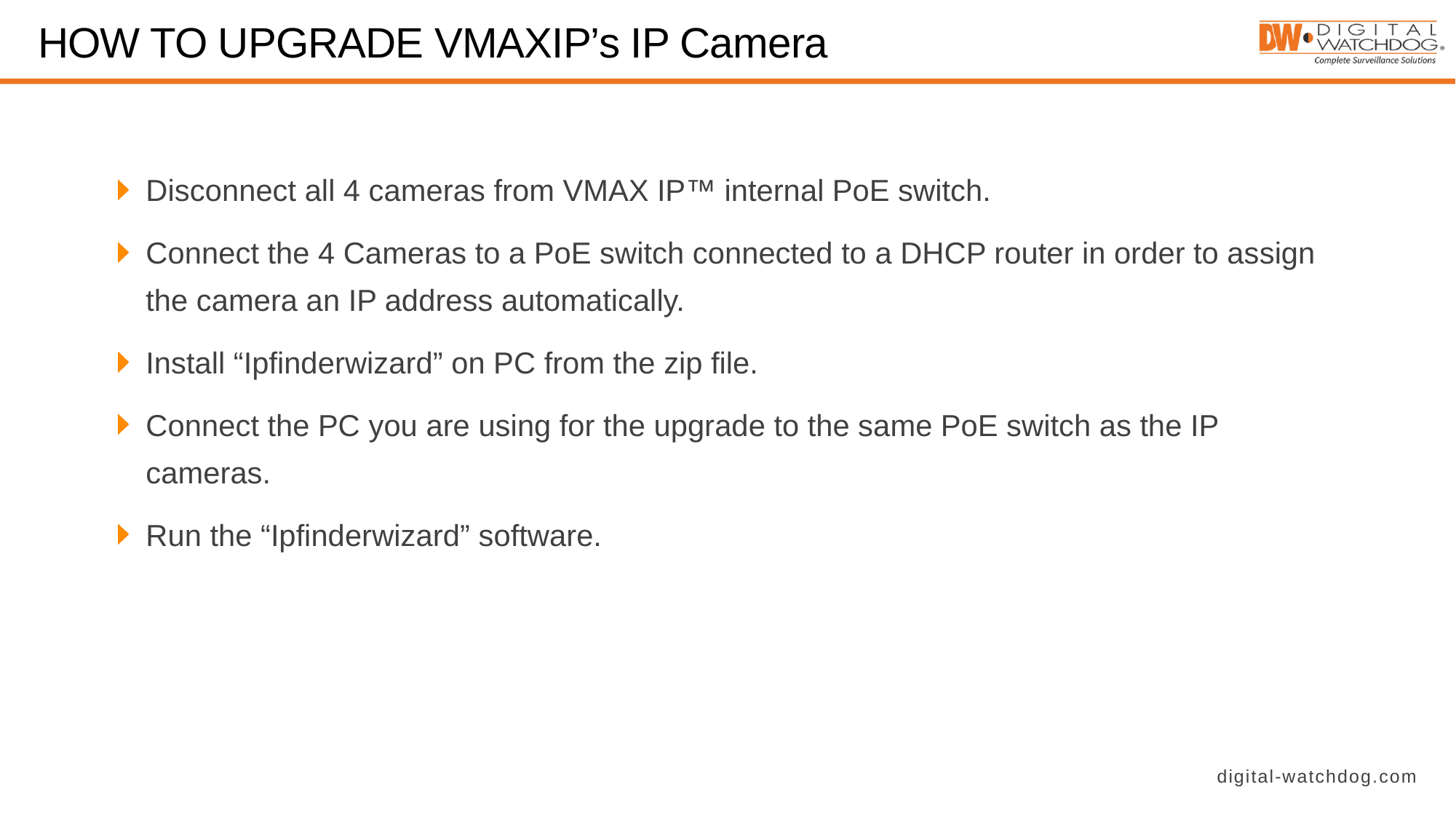

# HOW TO UPGRADE VMAXIP’s IP Camera
Disconnect all 4 cameras from VMAX IP™ internal PoE switch.
Connect the 4 Cameras to a PoE switch connected to a DHCP router in order to assign the camera an IP address automatically.
Install “Ipfinderwizard” on PC from the zip file.
Connect the PC you are using for the upgrade to the same PoE switch as the IP cameras.
Run the “Ipfinderwizard” software.